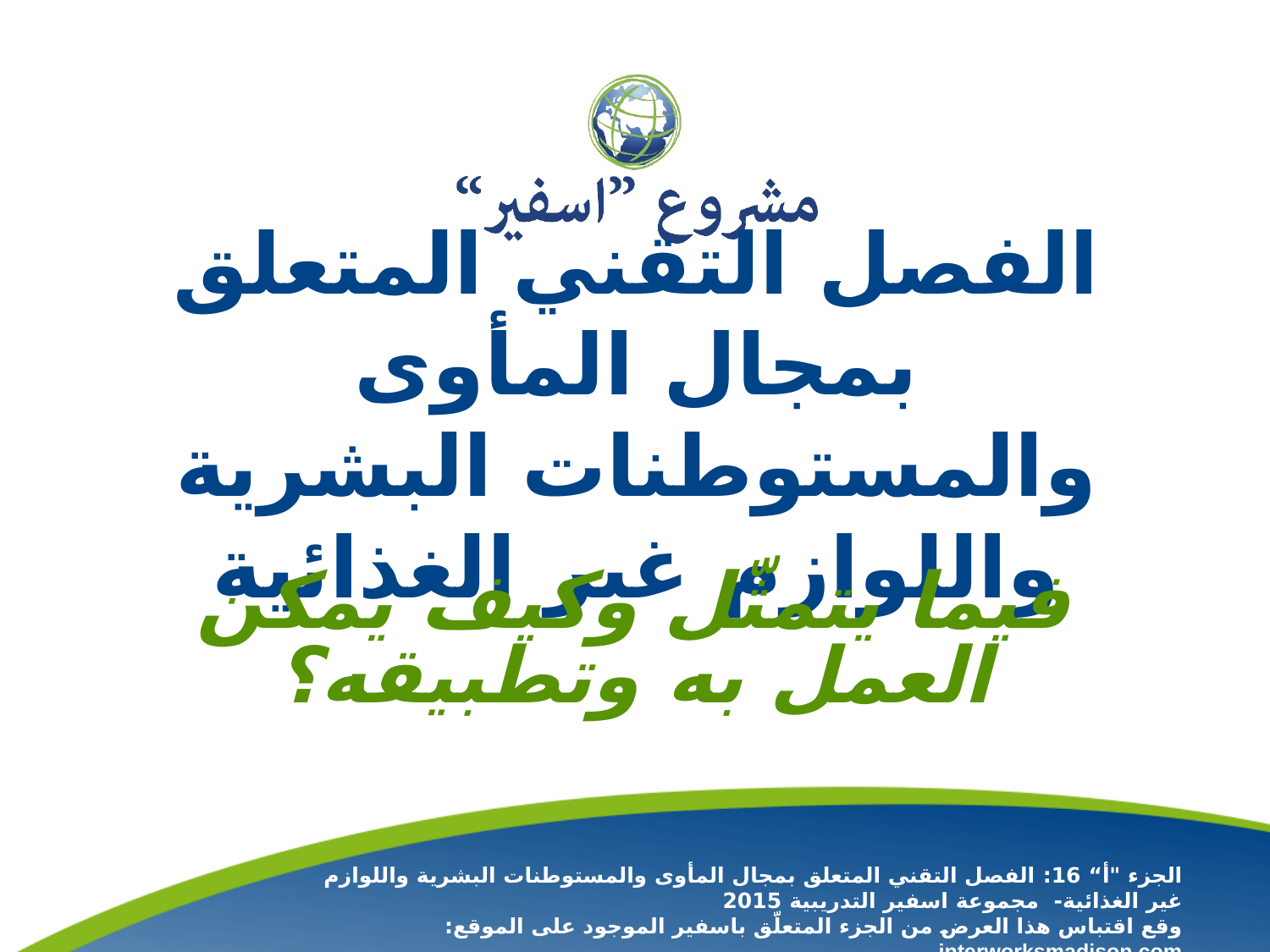

# الفصل التقني المتعلق بمجال المأوى والمستوطنات البشرية واللوازم غير الغذائية
فيما يتمثّل وكيف يمكن العمل به وتطبيقه؟
الجزء "أ“ 16: الفصل التقني المتعلق بمجال المأوى والمستوطنات البشرية واللوازم غير الغذائية-  مجموعة اسفير التدريبية 2015
وقع اقتباس هذا العرض من الجزء المتعلّق باسفير الموجود على الموقع: interworksmadison.com